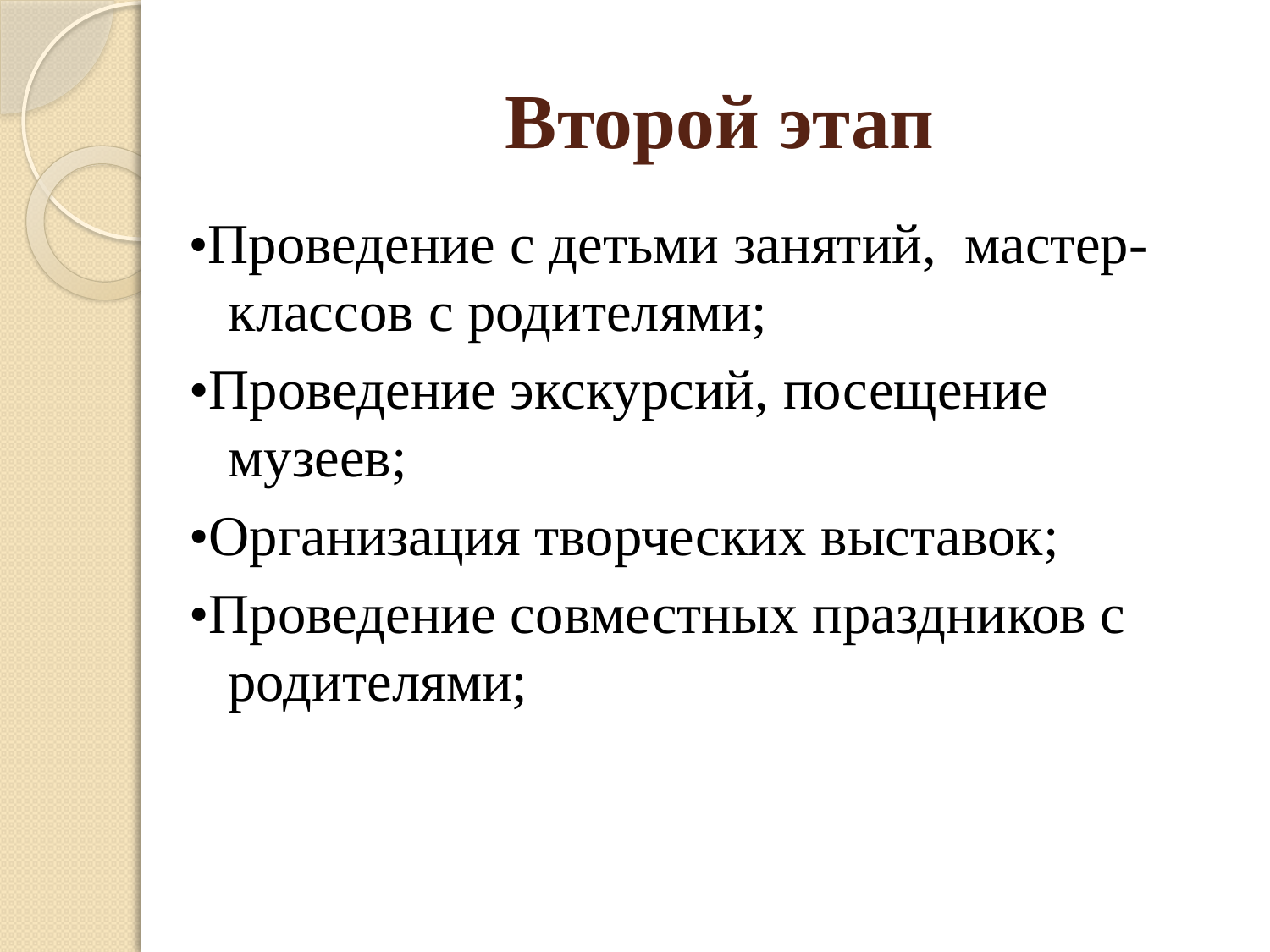

# Второй этап
•Проведение с детьми занятий,  мастер-классов с родителями;
•Проведение экскурсий, посещение музеев;
•Организация творческих выставок;
•Проведение совместных праздников с родителями;